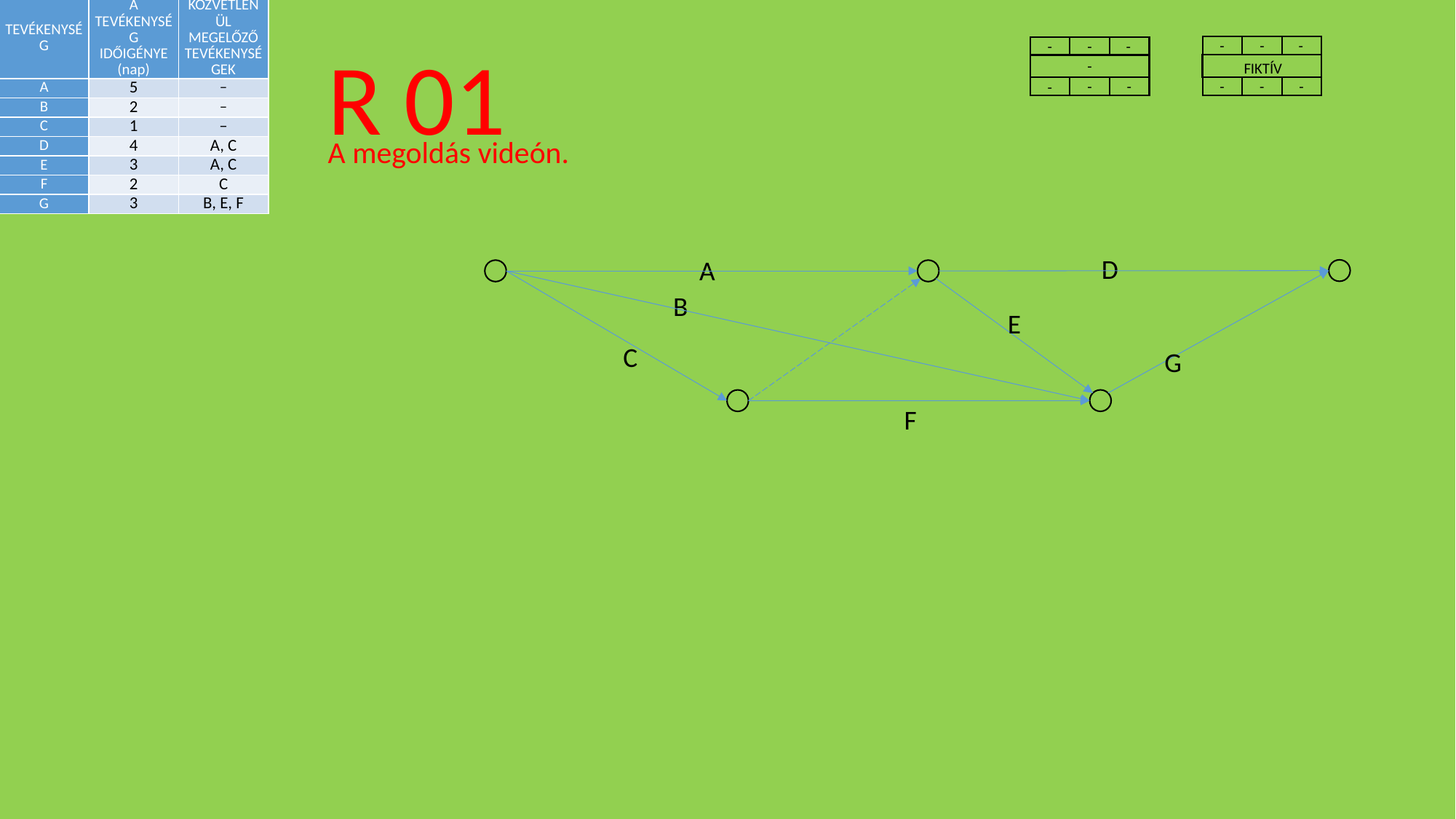

| TEVÉKENYSÉG | A TEVÉKENYSÉG IDŐIGÉNYE (nap) | KÖZVETLENÜL MEGELŐZŐ TEVÉKENYSÉGEK |
| --- | --- | --- |
| A | 5 | – |
| B | 2 | – |
| C | 1 | – |
| D | 4 | A, C |
| E | 3 | A, C |
| F | 2 | C |
| G | 3 | B, E, F |
R 01
-
-
-

FIKTÍV
-
-
-
-
-
-

-
-
-
-
A megoldás videón.
D
A

B
E
C
G

F